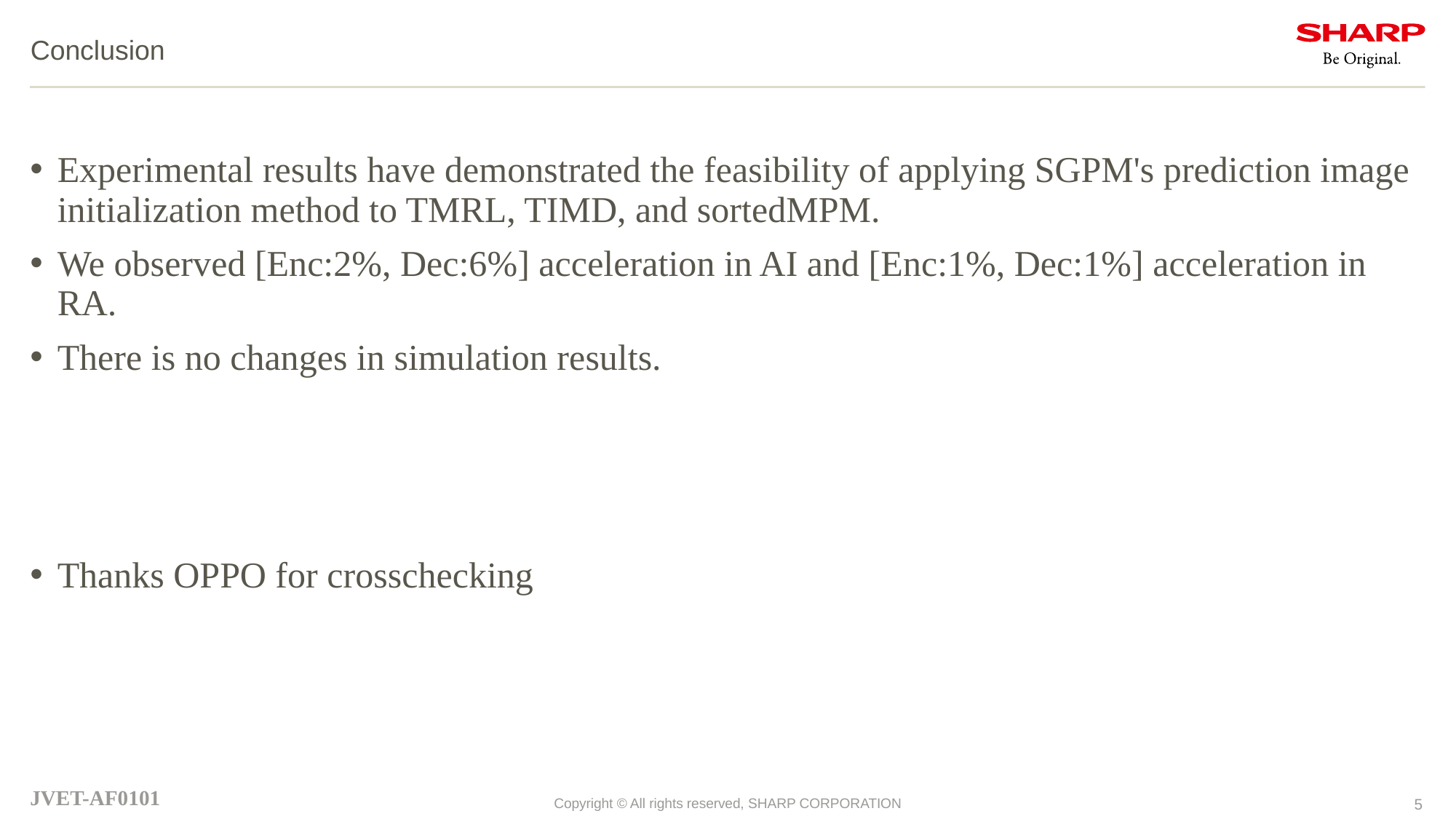

# Conclusion

Experimental results have demonstrated the feasibility of applying SGPM's prediction image initialization method to TMRL, TIMD, and sortedMPM.
We observed [Enc:2%, Dec:6%] acceleration in AI and [Enc:1%, Dec:1%] acceleration in RA.
There is no changes in simulation results.

Thanks OPPO for crosschecking

JVET-AF0101
Copyright © All rights reserved, SHARP CORPORATION
5